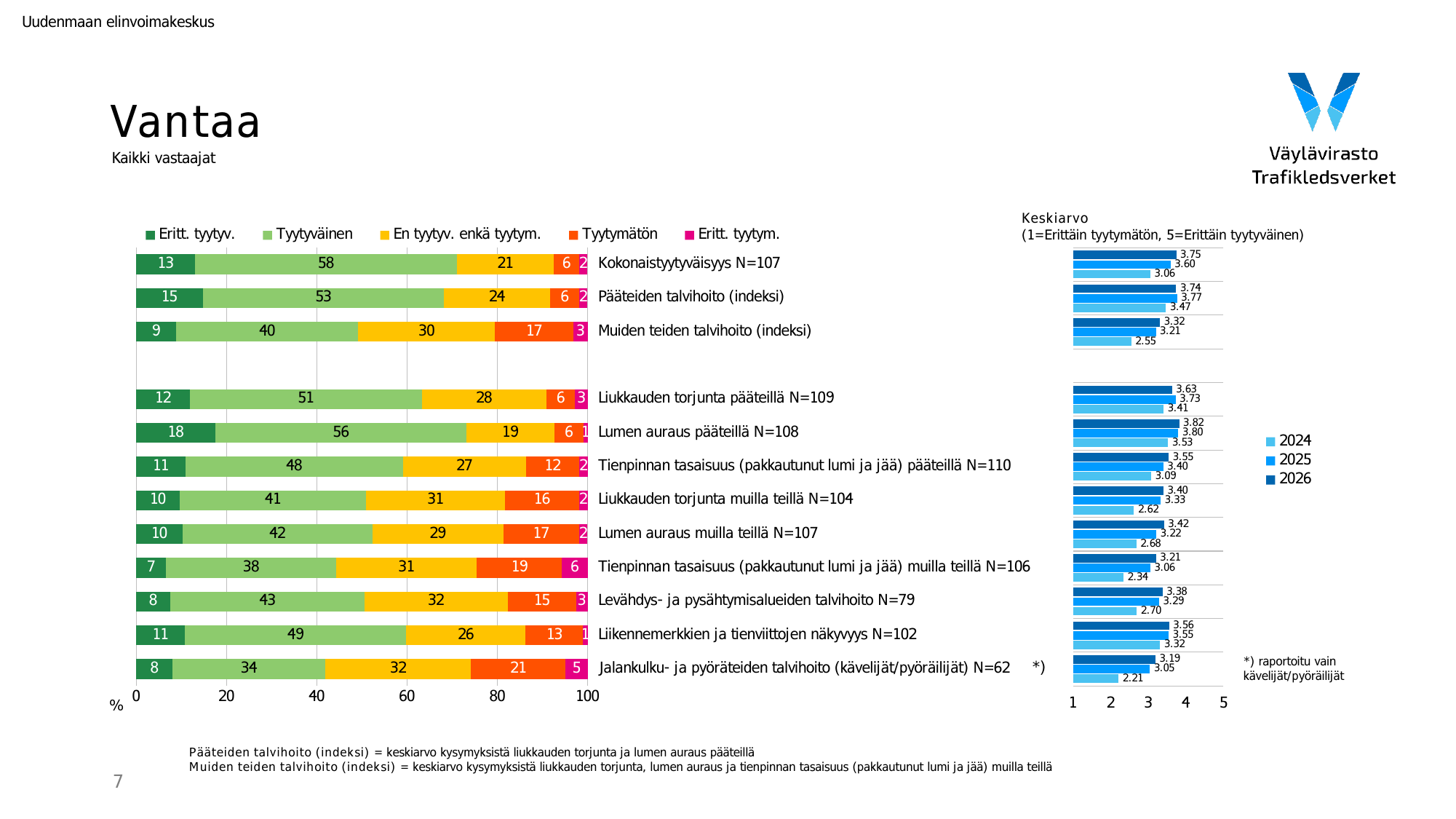

Uudenmaan elinvoimakeskus
# Vantaa
Kaikki vastaajat
Keskiarvo
(1=Erittäin tyytymätön, 5=Erittäin tyytyväinen)

### Chart

| Category | Eritt. tyytyv. | Tyytyväinen | En tyytyv. enkä tyytym. | Tyytymätön | Eritt. tyytym. |
|---|---|---|---|---|---|
| Kokonaistyytyväisyys N=107 | 13.084112149532709 | 57.943925233644855 | 21.49532710280374 | 5.607476635514018 | 1.8691588785046727 |
| Pääteiden talvihoito (indeksi) | 14.746543778801843 | 53.45622119815668 | 23.502304147465438 | 6.451612903225806 | 1.8433179723502306 |
| Muiden teiden talvihoito (indeksi) | 8.832807570977918 | 40.37854889589905 | 30.28391167192429 | 17.350157728706623 | 3.1545741324921135 |
|  | None | None | None | None | None |
| Liukkauden torjunta pääteillä N=109 | 11.926605504587156 | 51.37614678899083 | 27.522935779816514 | 6.422018348623854 | 2.7522935779816518 |
| Lumen auraus pääteillä N=108 | 17.59259259259259 | 55.55555555555556 | 19.444444444444446 | 6.481481481481481 | 0.9259259259259258 |
| Tienpinnan tasaisuus (pakkautunut lumi ja jää) pääteillä N=110 | 10.909090909090908 | 48.18181818181818 | 27.27272727272727 | 11.818181818181818 | 1.8181818181818181 |
| Liukkauden torjunta muilla teillä N=104 | 9.615384615384617 | 41.34615384615385 | 30.76923076923077 | 16.346153846153847 | 1.9230769230769231 |
| Lumen auraus muilla teillä N=107 | 10.2803738317757 | 42.05607476635514 | 28.971962616822427 | 16.822429906542055 | 1.8691588785046727 |
| Tienpinnan tasaisuus (pakkautunut lumi ja jää) muilla teillä N=106 | 6.60377358490566 | 37.735849056603776 | 31.132075471698112 | 18.867924528301888 | 5.660377358490567 |
| Levähdys- ja pysähtymisalueiden talvihoito N=79 | 7.59493670886076 | 43.037974683544306 | 31.645569620253166 | 15.18987341772152 | 2.5316455696202533 |
| Liikennemerkkien ja tienviittojen näkyvyys N=102 | 10.784313725490197 | 49.01960784313725 | 26.47058823529412 | 12.745098039215685 | 0.9803921568627451 |
| Jalankulku- ja pyöräteiden talvihoito (kävelijät/pyöräilijät) N=62 | 8.064516129032258 | 33.87096774193548 | 32.25806451612903 | 20.967741935483872 | 4.838709677419355 |

### Chart

| Category | 2026 | 2025 | 2024 |
|---|---|---|---|
*) raportoitu vain
kävelijät/pyöräilijät
*)
%
Pääteiden talvihoito (indeksi) = keskiarvo kysymyksistä liukkauden torjunta ja lumen auraus pääteillä
Muiden teiden talvihoito (indeksi) = keskiarvo kysymyksistä liukkauden torjunta, lumen auraus ja tienpinnan tasaisuus (pakkautunut lumi ja jää) muilla teillä

7